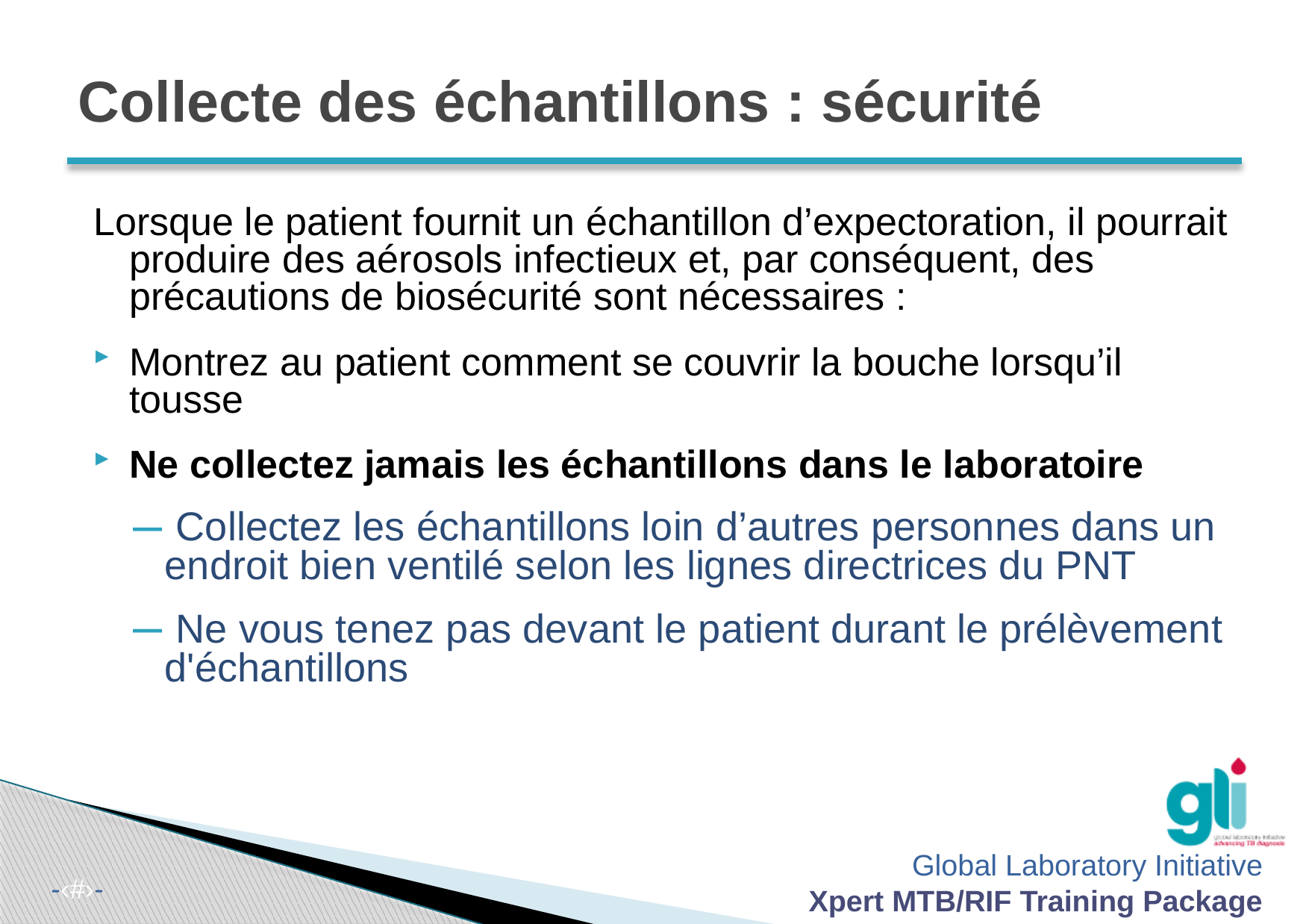

# Collecte des échantillons : sécurité
Lorsque le patient fournit un échantillon d’expectoration, il pourrait produire des aérosols infectieux et, par conséquent, des précautions de biosécurité sont nécessaires :
Montrez au patient comment se couvrir la bouche lorsqu’il tousse
Ne collectez jamais les échantillons dans le laboratoire
 Collectez les échantillons loin d’autres personnes dans un endroit bien ventilé selon les lignes directrices du PNT
 Ne vous tenez pas devant le patient durant le prélèvement d'échantillons